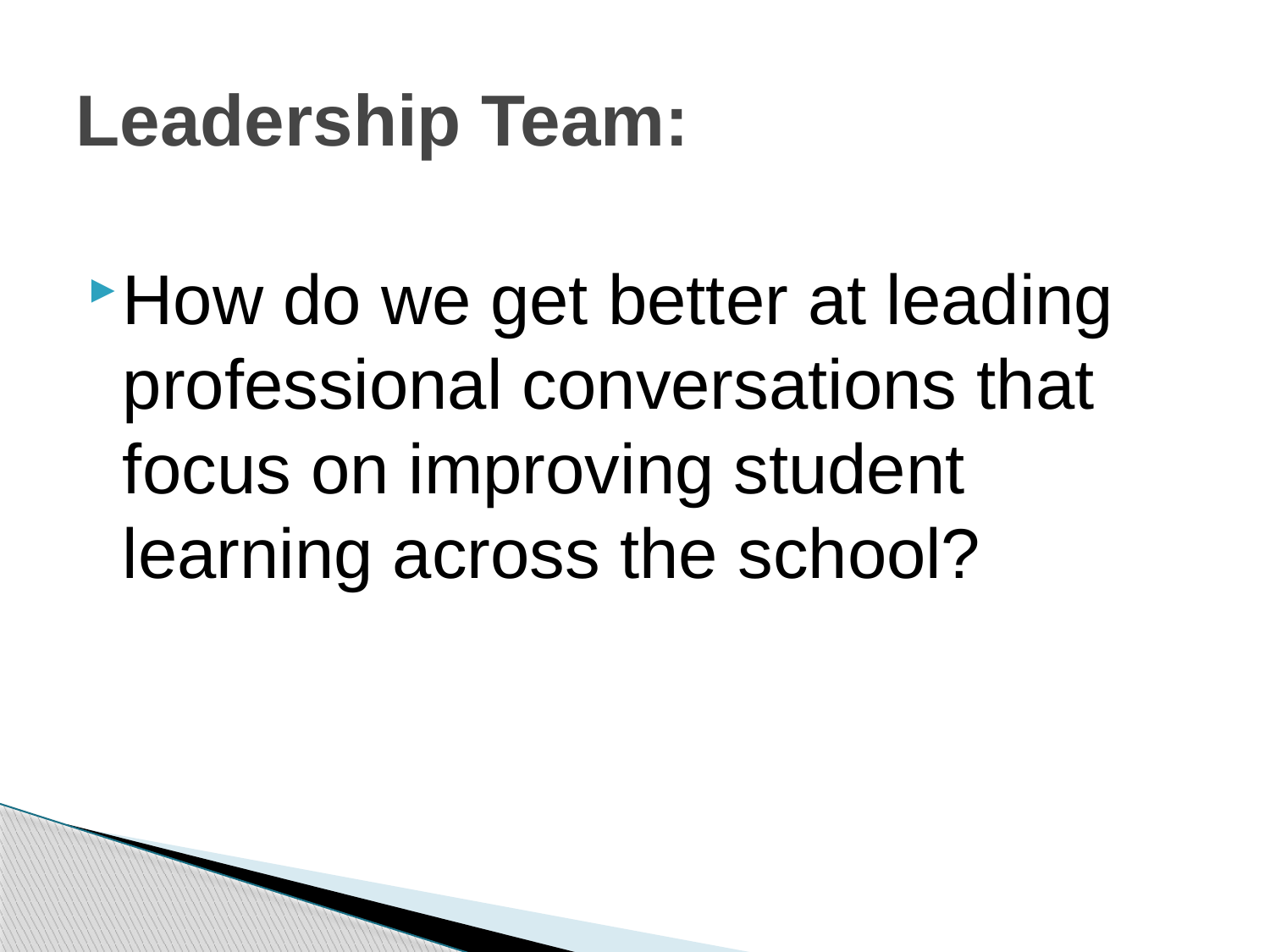

# Leadership Team:
How do we get better at leading professional conversations that focus on improving student learning across the school?